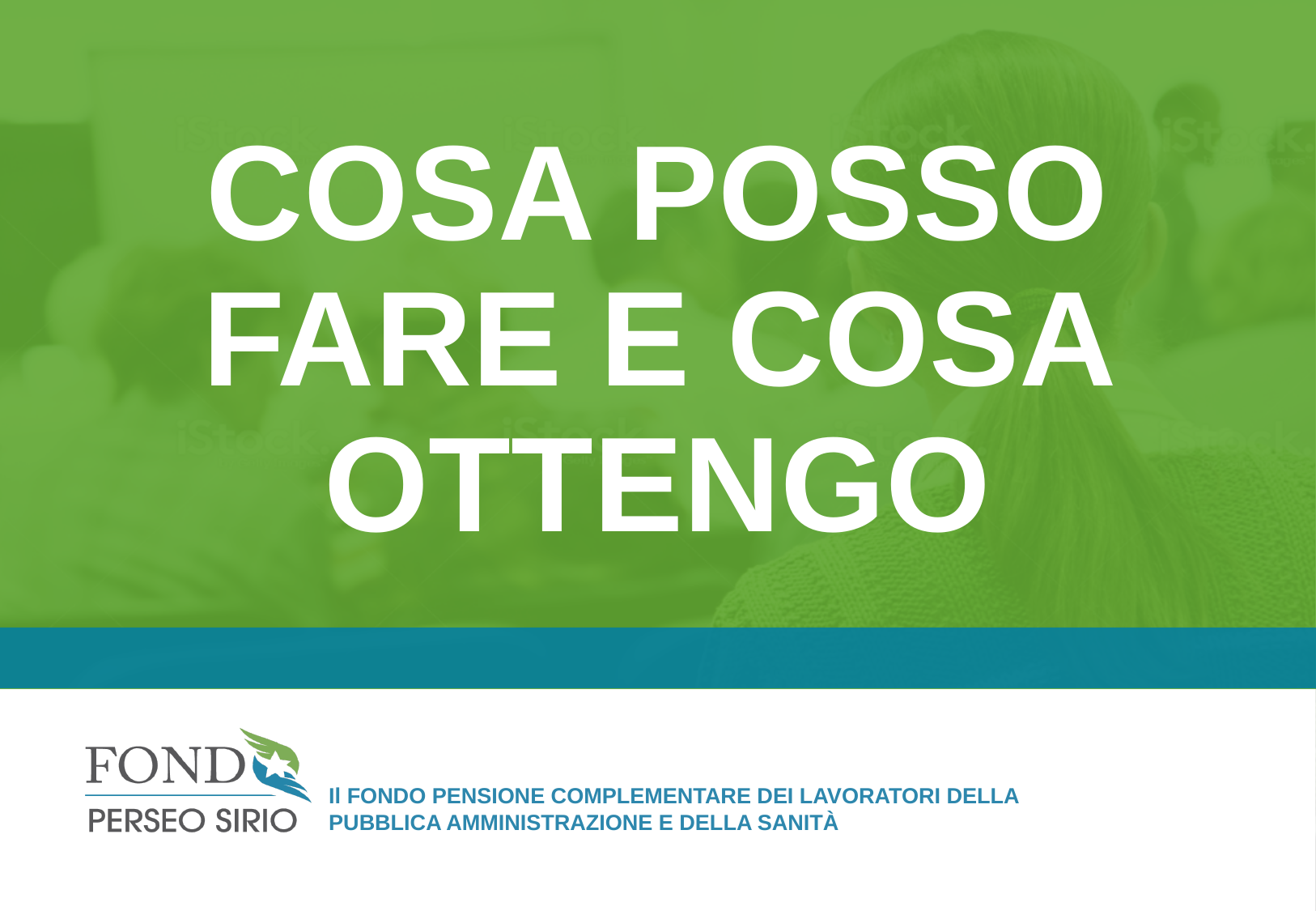

# COSA POSSO FARE E COSA OTTENGO